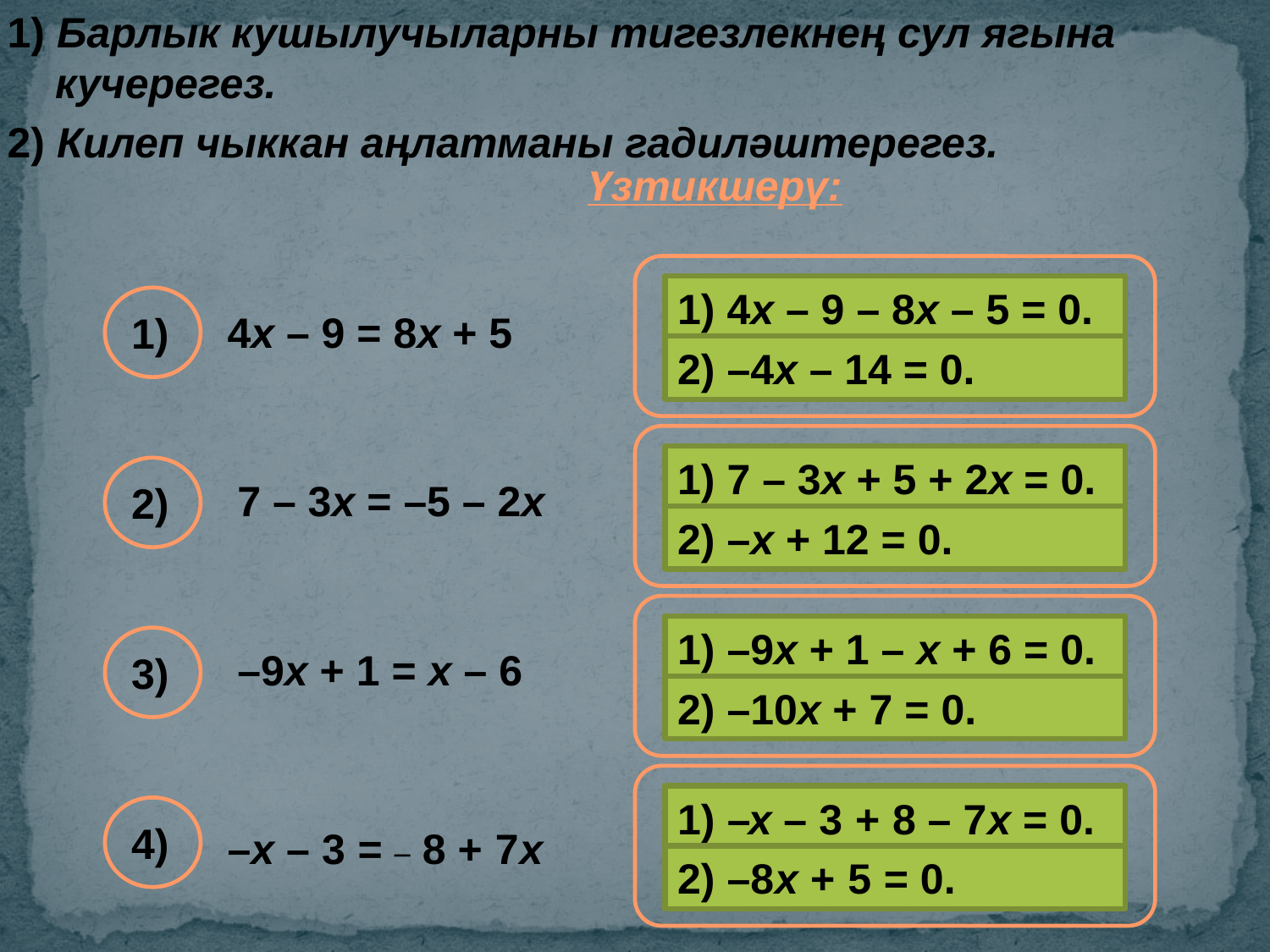

1) Барлык кушылучыларны тигезлекнең сул ягына кучерегез.
2) Килеп чыккан аңлатманы гадиләштерегез.
Үзтикшерү:

1) 4х – 9 – 8х – 5 = 0.
1)
4х – 9 = 8х + 5
2) –4х – 14 = 0.

1) 7 – 3х + 5 + 2х = 0.
2)
7 – 3х = –5 – 2х
2) –х + 12 = 0.

1) –9х + 1 – х + 6 = 0.
3)
–9х + 1 = х – 6
2) –10х + 7 = 0.

1) –х – 3 + 8 – 7х = 0.
4)
–х – 3 = – 8 + 7х
2) –8х + 5 = 0.